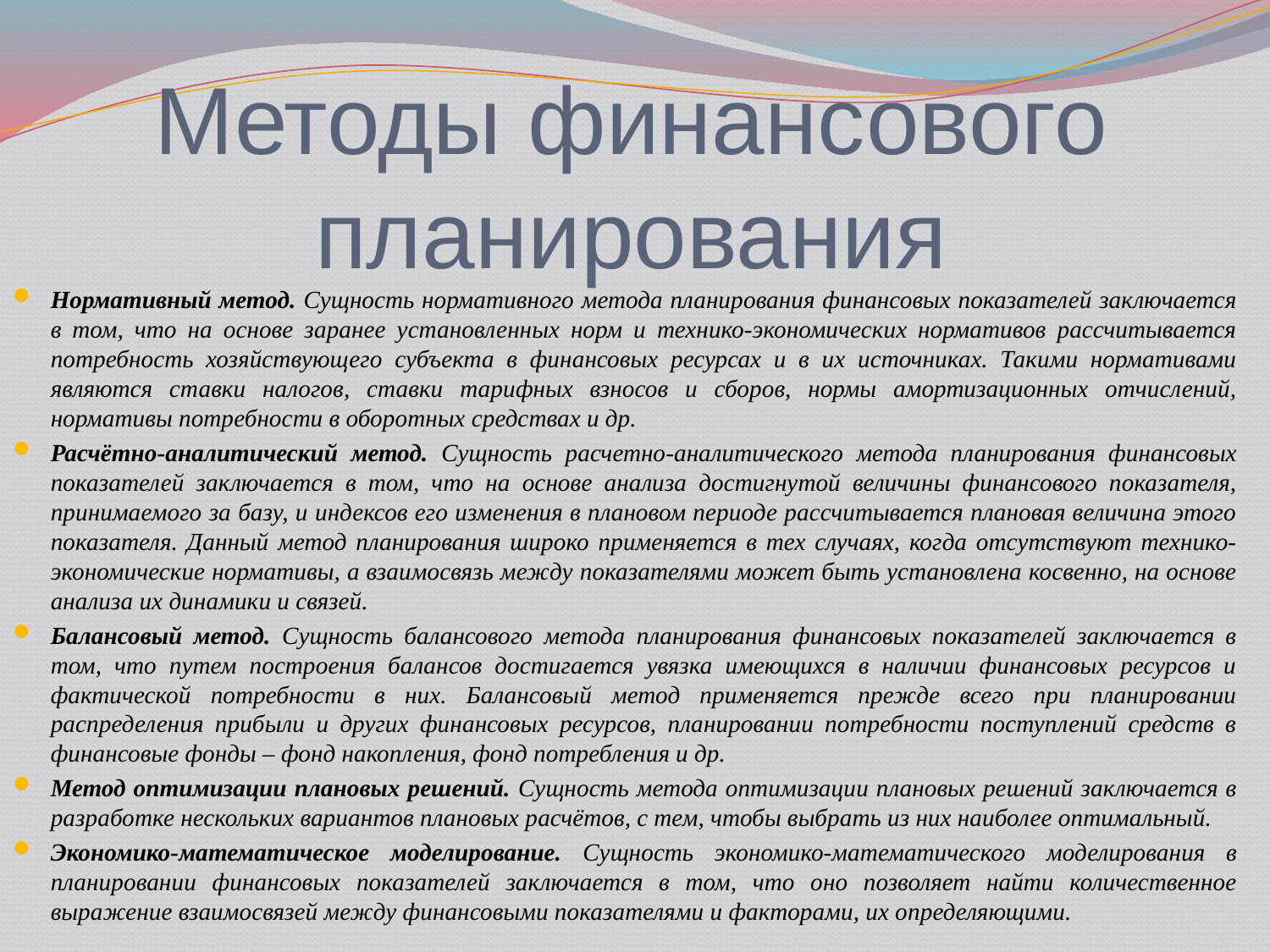

# Методы финансового планирования
Нормативный метод. Сущность нормативного метода планирования финансовых показателей заключается в том, что на основе заранее установленных норм и технико-экономических нормативов рассчитывается потребность хозяйствующего субъекта в финансовых ресурсах и в их источниках. Такими нормативами являются ставки налогов, ставки тарифных взносов и сборов, нормы амортизационных отчислений, нормативы потребности в оборотных средствах и др.
Расчётно-аналитический метод. Сущность расчетно-аналитического метода планирования финансовых показателей заключается в том, что на основе анализа достигнутой величины финансового показателя, принимаемого за базу, и индексов его изменения в плановом периоде рассчитывается плановая величина этого показателя. Данный метод планирования широко применяется в тех случаях, когда отсутствуют технико-экономические нормативы, а взаимосвязь между показателями может быть установлена косвенно, на основе анализа их динамики и связей.
Балансовый метод. Сущность балансового метода планирования финансовых показателей заключается в том, что путем построения балансов достигается увязка имеющихся в наличии финансовых ресурсов и фактической потребности в них. Балансовый метод применяется прежде всего при планировании распределения прибыли и других финансовых ресурсов, планировании потребности поступлений средств в финансовые фонды – фонд накопления, фонд потребления и др.
Метод оптимизации плановых решений. Сущность метода оптимизации плановых решений заключается в разработке нескольких вариантов плановых расчётов, с тем, чтобы выбрать из них наиболее оптимальный.
Экономико-математическое моделирование. Сущность экономико-математического моделирования в планировании финансовых показателей заключается в том, что оно позволяет найти количественное выражение взаимосвязей между финансовыми показателями и факторами, их определяющими.